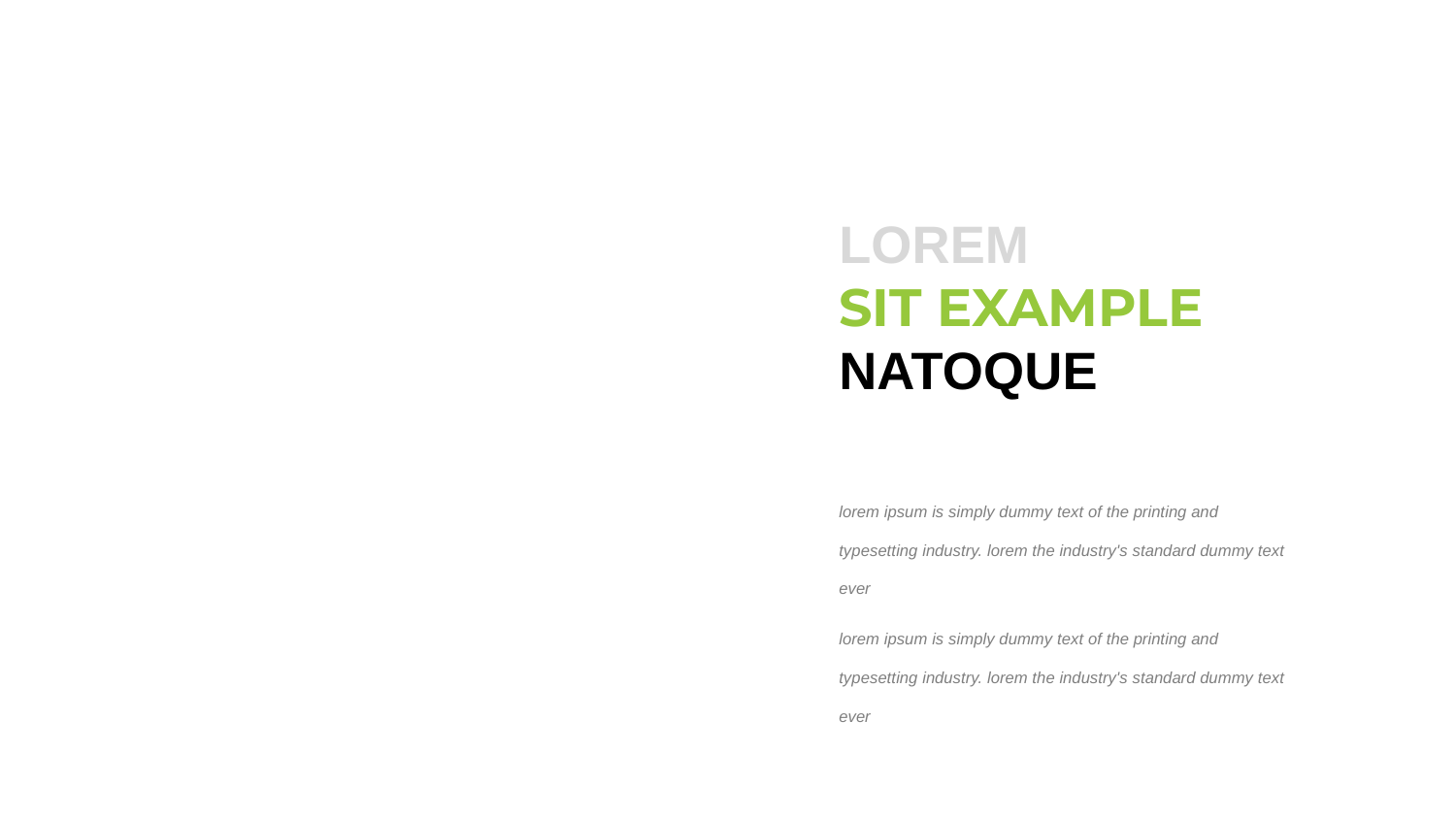

LOREM
SIT EXAMPLE
NATOQUE
lorem ipsum is simply dummy text of the printing and typesetting industry. lorem the industry's standard dummy text ever
lorem ipsum is simply dummy text of the printing and typesetting industry. lorem the industry's standard dummy text ever